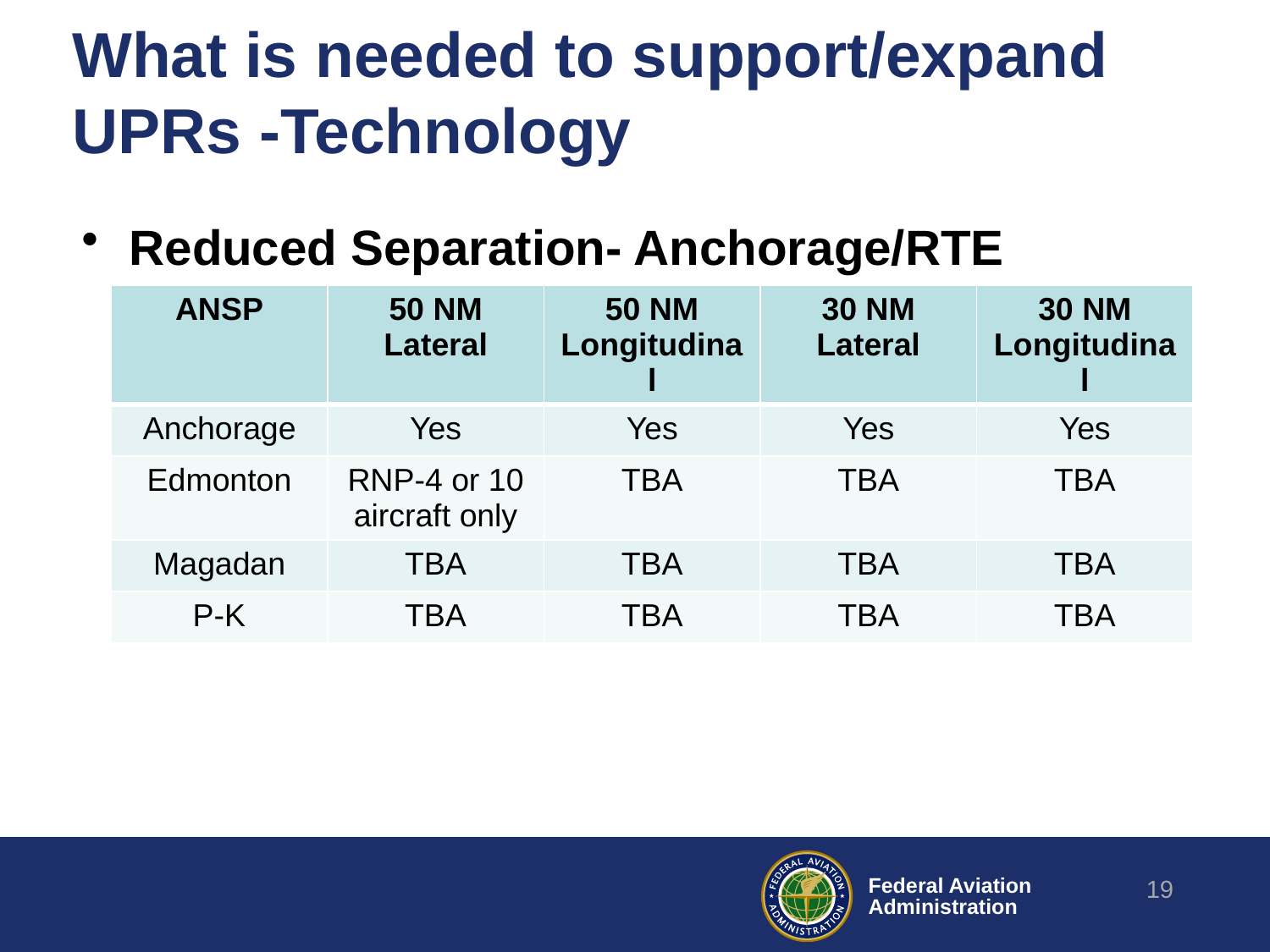

# What is needed to support/expand UPRs -Technology
Reduced Separation- Anchorage/RTE

| ANSP | 50 NM Lateral | 50 NM Longitudinal | 30 NM Lateral | 30 NM Longitudinal |
| --- | --- | --- | --- | --- |
| Anchorage | Yes | Yes | Yes | Yes |
| Edmonton | RNP-4 or 10 aircraft only | TBA | TBA | TBA |
| Magadan | TBA | TBA | TBA | TBA |
| P-K | TBA | TBA | TBA | TBA |
19